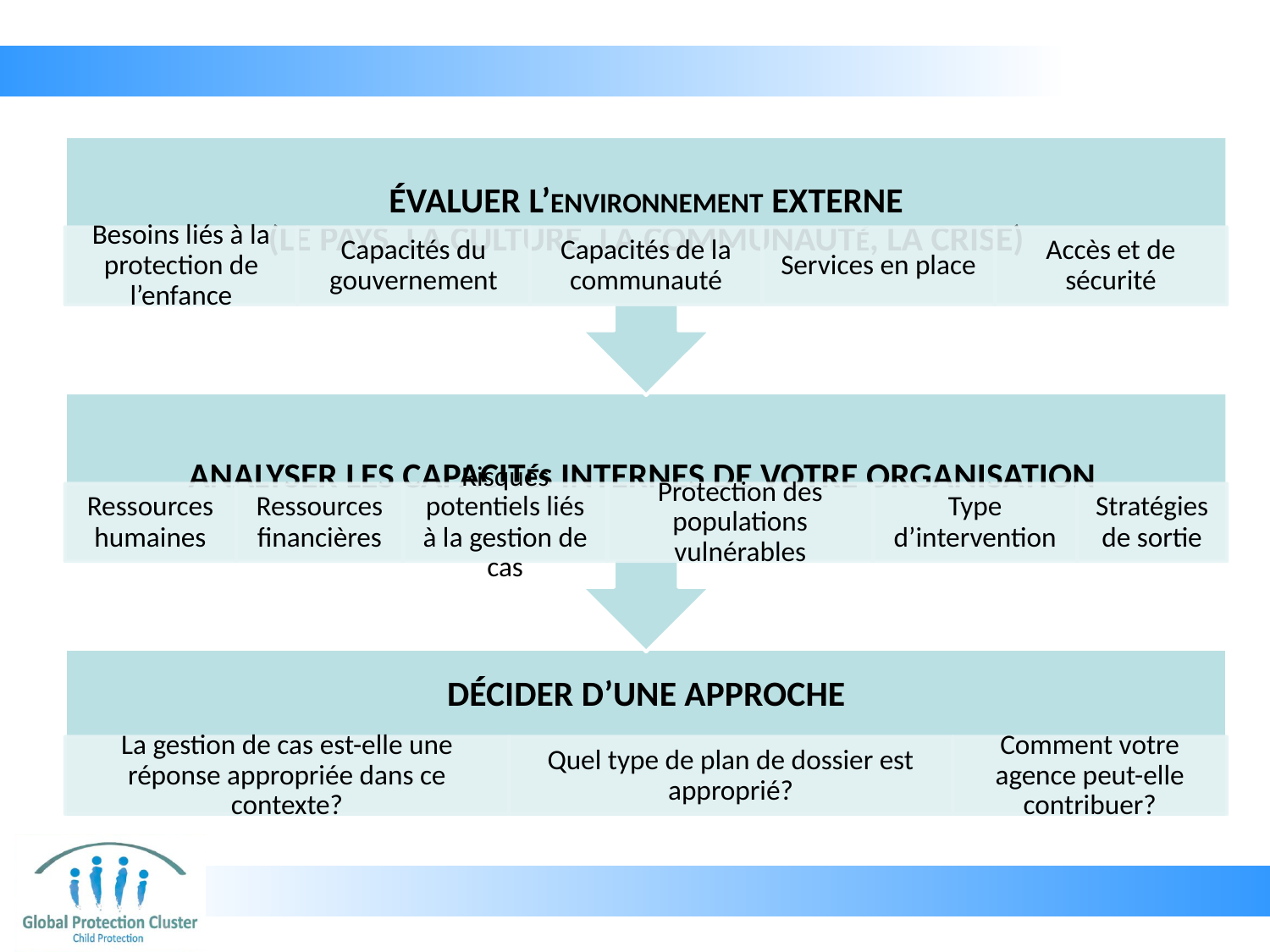

Décider d’une approche
La gestion de cas est-elle une réponse appropriée dans ce contexte?
Quel type de plan de dossier est approprié?
Comment votre agence peut-elle contribuer?
Analyser les capacitÉS internes de votre organisation
Ressources humaines
Ressources financières
Risques potentiels liés à la gestion de cas
Protection des populations vulnérables
Type d’intervention
Stratégies de sortie
Évaluer l’ENVIRONNEMENT externe
(le pays, la culture, la communautÉ, la crise)
Besoins liés à la protection de l’enfance
Capacités du gouvernement
Capacités de la communauté
Services en place
Accès et de sécurité